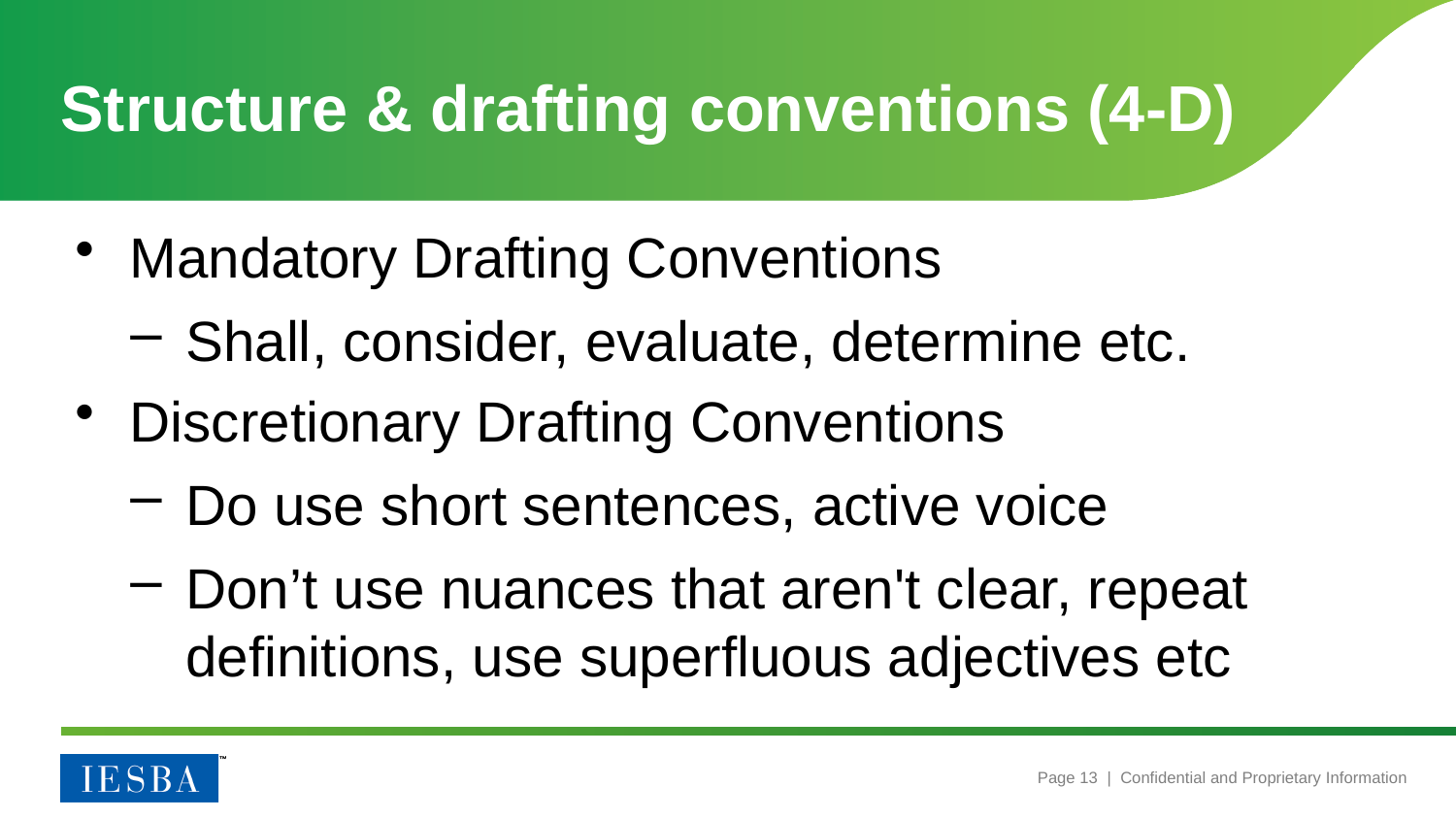

# Structure & drafting conventions (4-D)
Mandatory Drafting Conventions
Shall, consider, evaluate, determine etc.
Discretionary Drafting Conventions
Do use short sentences, active voice
Don’t use nuances that aren't clear, repeat definitions, use superfluous adjectives etc